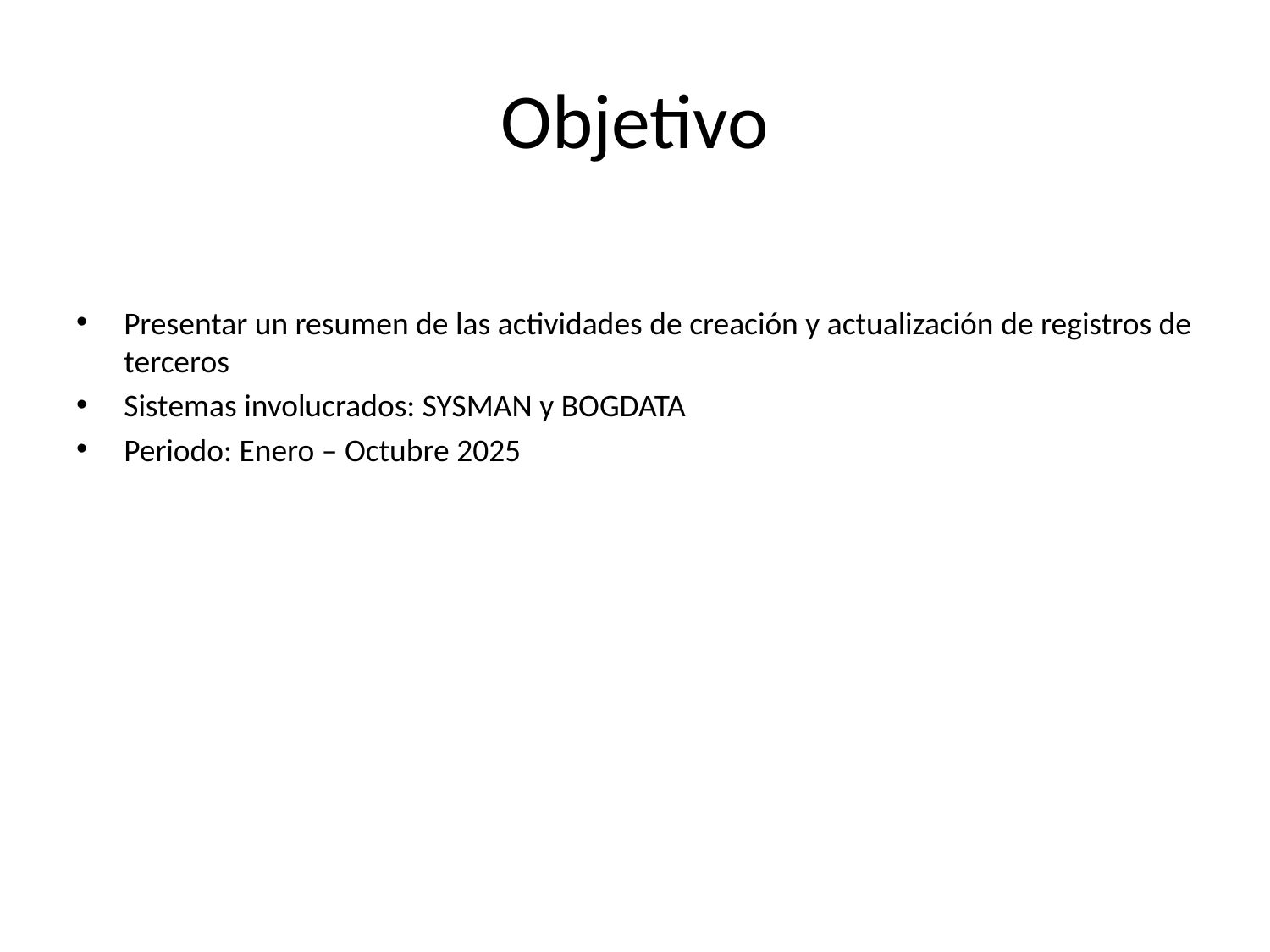

# Objetivo

Presentar un resumen de las actividades de creación y actualización de registros de terceros
Sistemas involucrados: SYSMAN y BOGDATA
Periodo: Enero – Octubre 2025